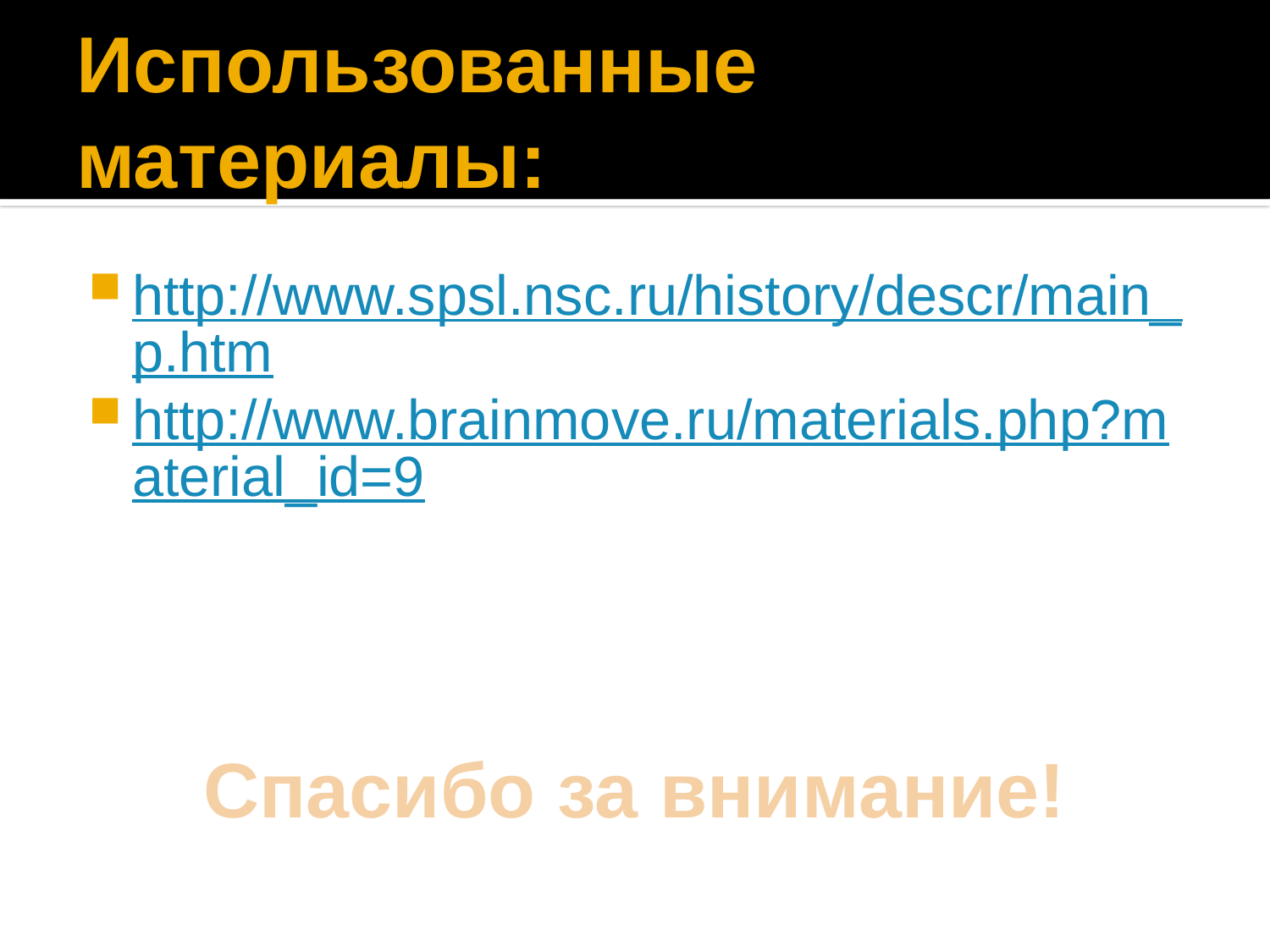

# Использованные материалы:
http://www.spsl.nsc.ru/history/descr/main_p.htm
http://www.brainmove.ru/materials.php?material_id=9

Спасибо за внимание!